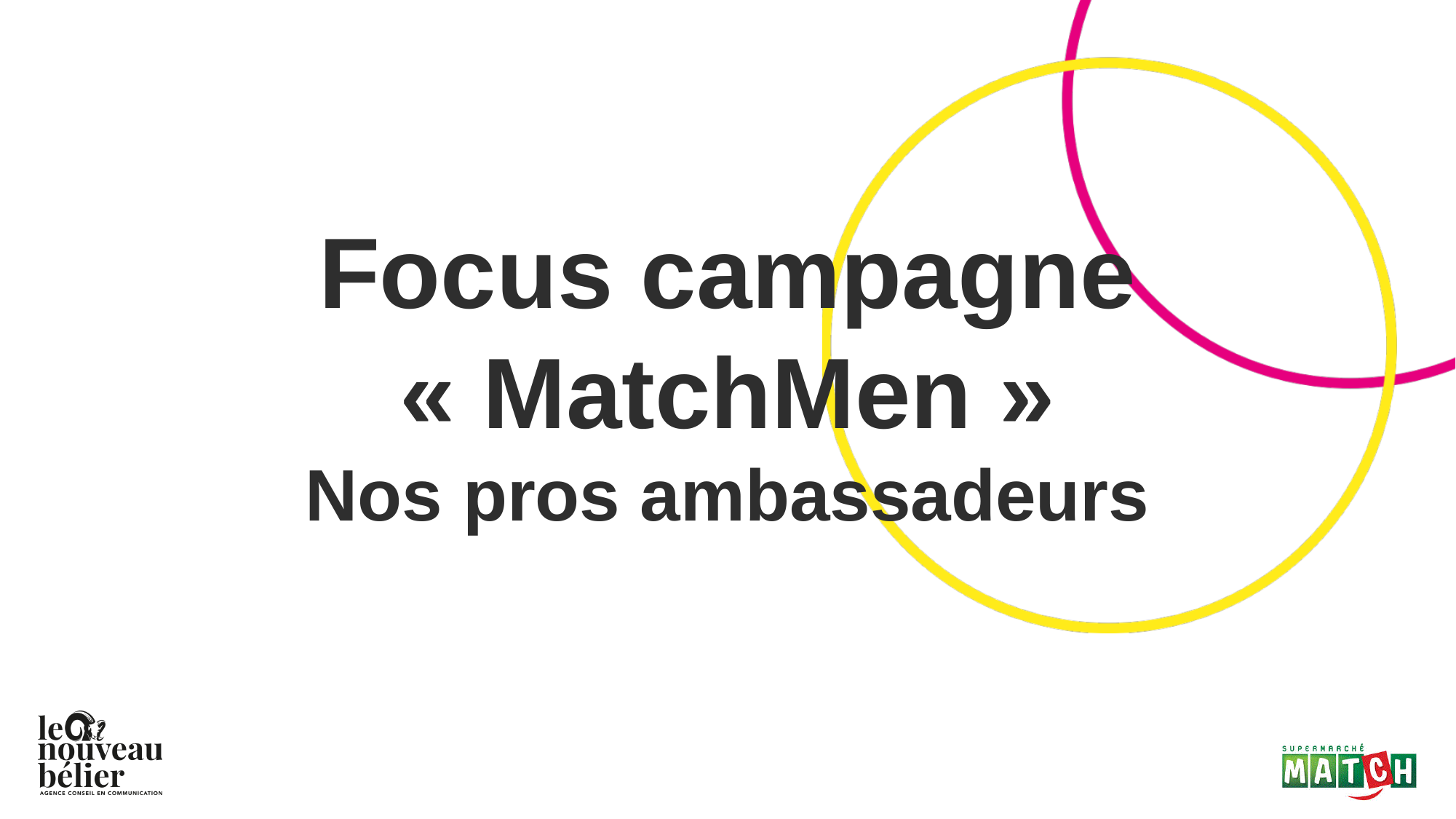

# Focus campagne « MatchMen » Nos pros ambassadeurs